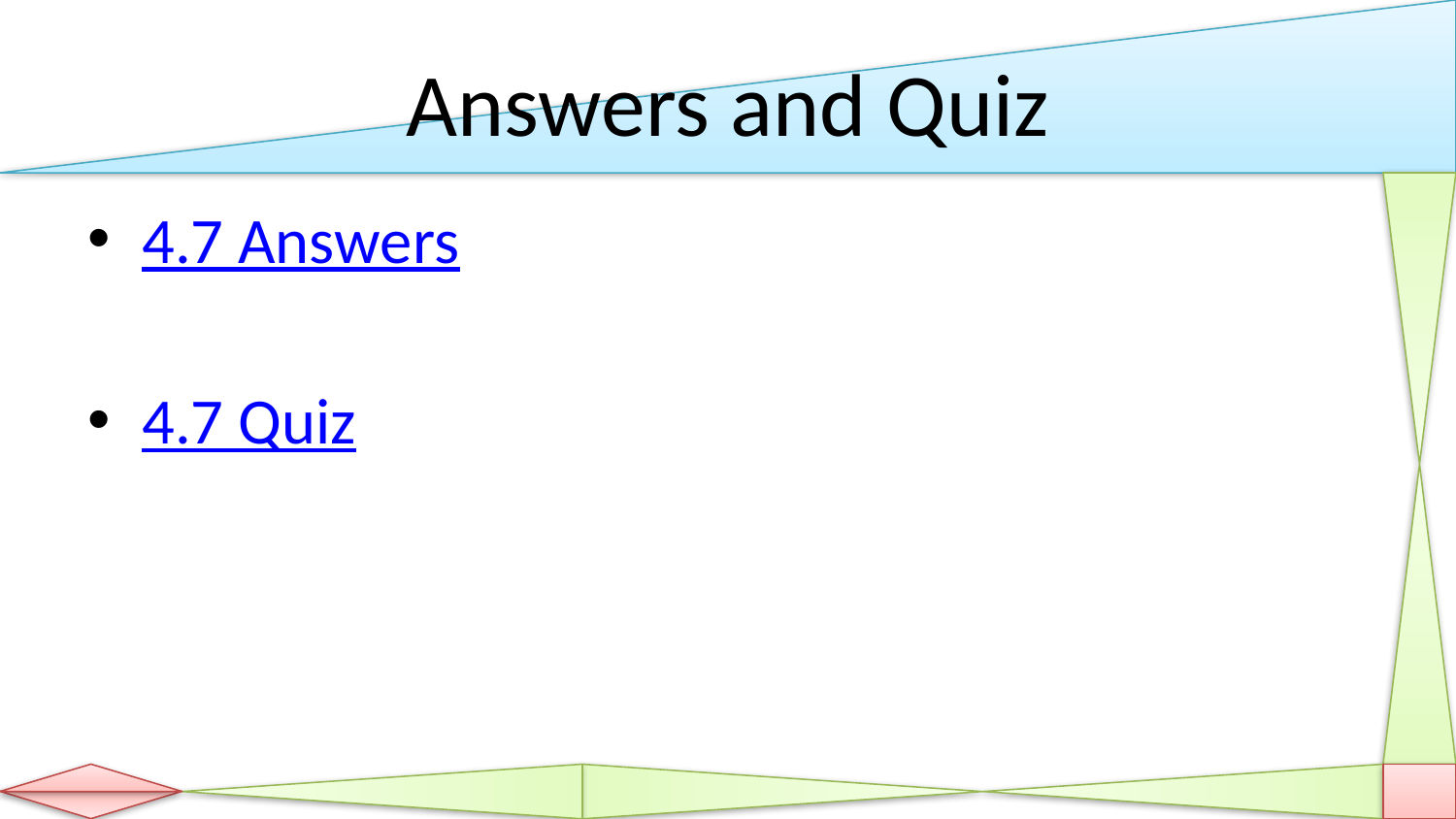

# Answers and Quiz
4.7 Answers

4.7 Quiz